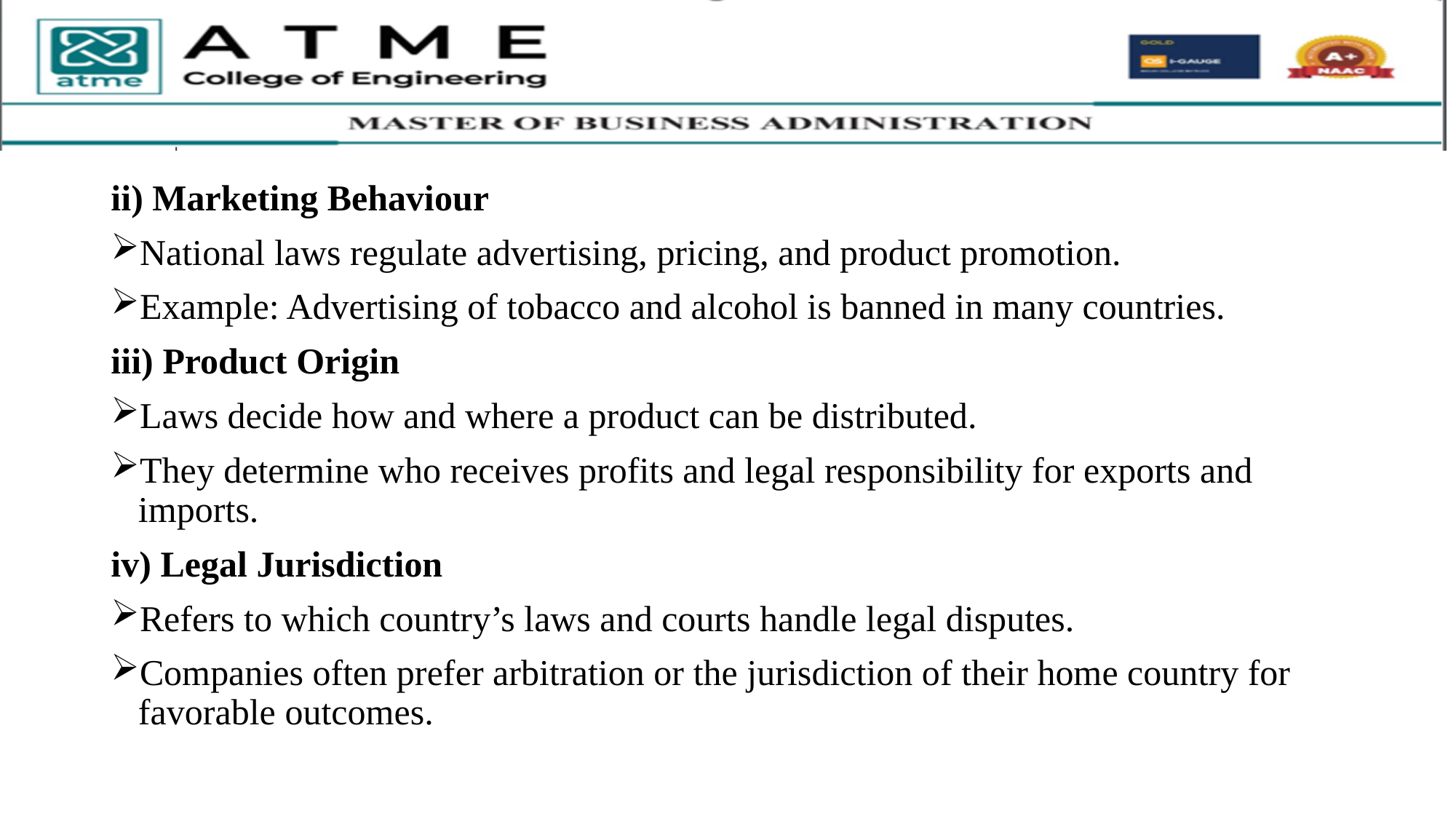

ii) Marketing Behaviour
National laws regulate advertising, pricing, and product promotion.
Example: Advertising of tobacco and alcohol is banned in many countries.
iii) Product Origin
Laws decide how and where a product can be distributed.
They determine who receives profits and legal responsibility for exports and imports.
iv) Legal Jurisdiction
Refers to which country’s laws and courts handle legal disputes.
Companies often prefer arbitration or the jurisdiction of their home country for favorable outcomes.